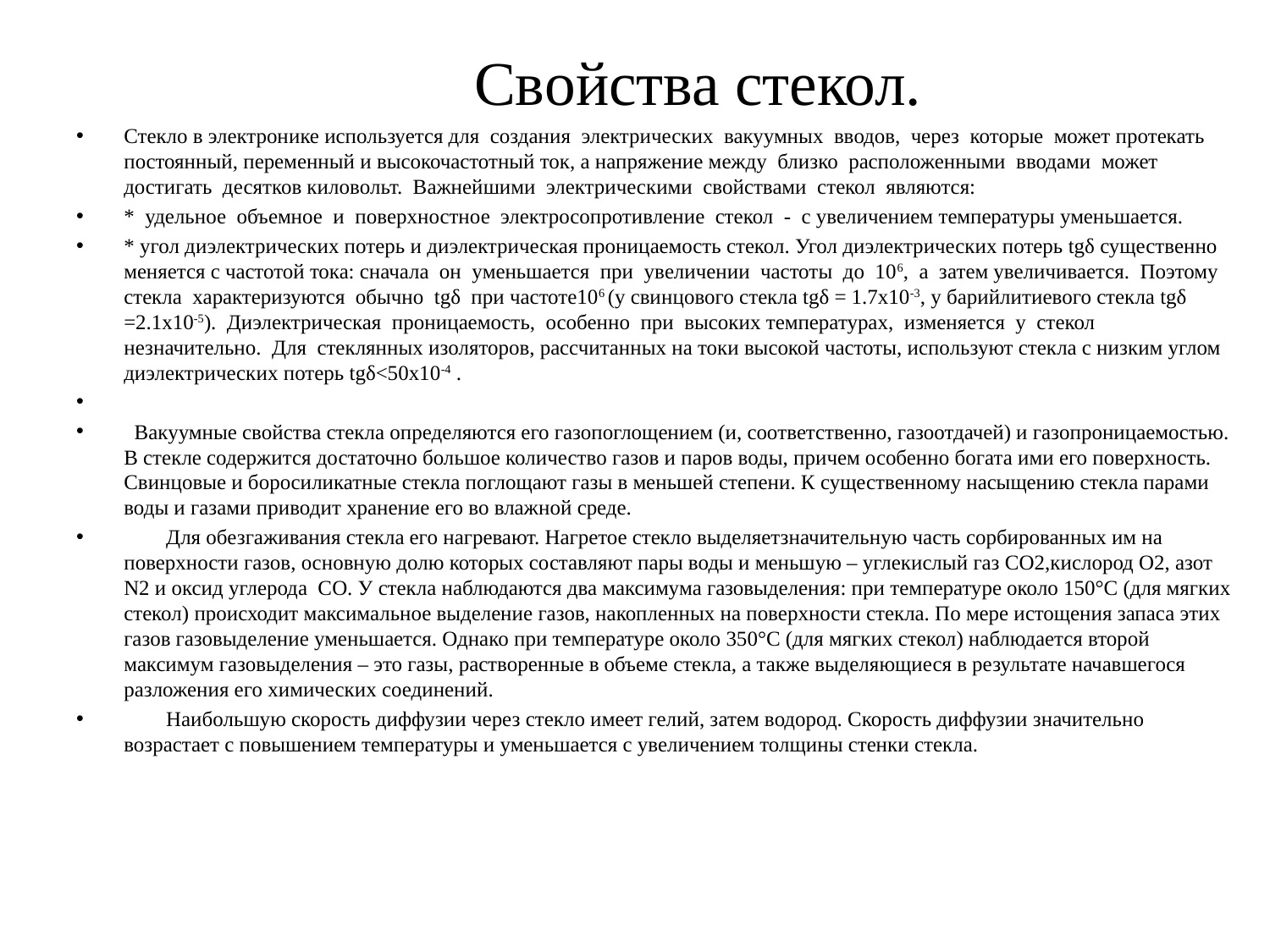

# Свойства стекол.
Стекло в электронике используется для  создания  электрических  вакуумных  вводов,  через  которые  может протекать постоянный, переменный и высокочастотный ток, а напряжение между  близко  расположенными  вводами  может  достигать  десятков киловольт.  Важнейшими  электрическими  свойствами  стекол  являются:
*  удельное  объемное  и  поверхностное  электросопротивление  стекол  -  с увеличением температуры уменьшается.
* угол диэлектрических потерь и диэлектрическая проницаемость стекол. Угол диэлектрических потерь tgδ существенно меняется с частотой тока: сначала  он  уменьшается  при  увеличении  частоты  до  106,  а  затем увеличивается.  Поэтому  стекла  характеризуются  обычно  tgδ  при частоте106 (у свинцового стекла tgδ = 1.7х10-3, у барийлитиевого стекла tgδ =2.1х10-5).  Диэлектрическая  проницаемость,  особенно  при  высоких температурах,  изменяется  у  стекол  незначительно.  Для  стеклянных изоляторов, рассчитанных на токи высокой частоты, используют стекла с низким углом диэлектрических потерь tgδ<50х10-4 .

  Вакуумные свойства стекла определяются его газопоглощением (и, соответственно, газоотдачей) и газопроницаемостью. В стекле содержится достаточно большое количество газов и паров воды, причем особенно богата ими его поверхность. Свинцовые и боросиликатные стекла поглощают газы в меньшей степени. К существенному насыщению стекла парами воды и газами приводит хранение его во влажной среде.
        Для обезгаживания стекла его нагревают. Нагретое стекло выделяетзначительную часть сорбированных им на поверхности газов, основную долю которых составляют пары воды и меньшую – углекислый газ CO2,кислород O2, азот N2 и оксид углерода  CO. У стекла наблюдаются два максимума газовыделения: при температуре около 150°C (для мягких стекол) происходит максимальное выделение газов, накопленных на поверхности стекла. По мере истощения запаса этих газов газовыделение уменьшается. Однако при температуре около 350°C (для мягких стекол) наблюдается второй максимум газовыделения – это газы, растворенные в объеме стекла, а также выделяющиеся в результате начавшегося разложения его химических соединений.
        Наибольшую скорость диффузии через стекло имеет гелий, затем водород. Скорость диффузии значительно возрастает с повышением температуры и уменьшается с увеличением толщины стенки стекла.